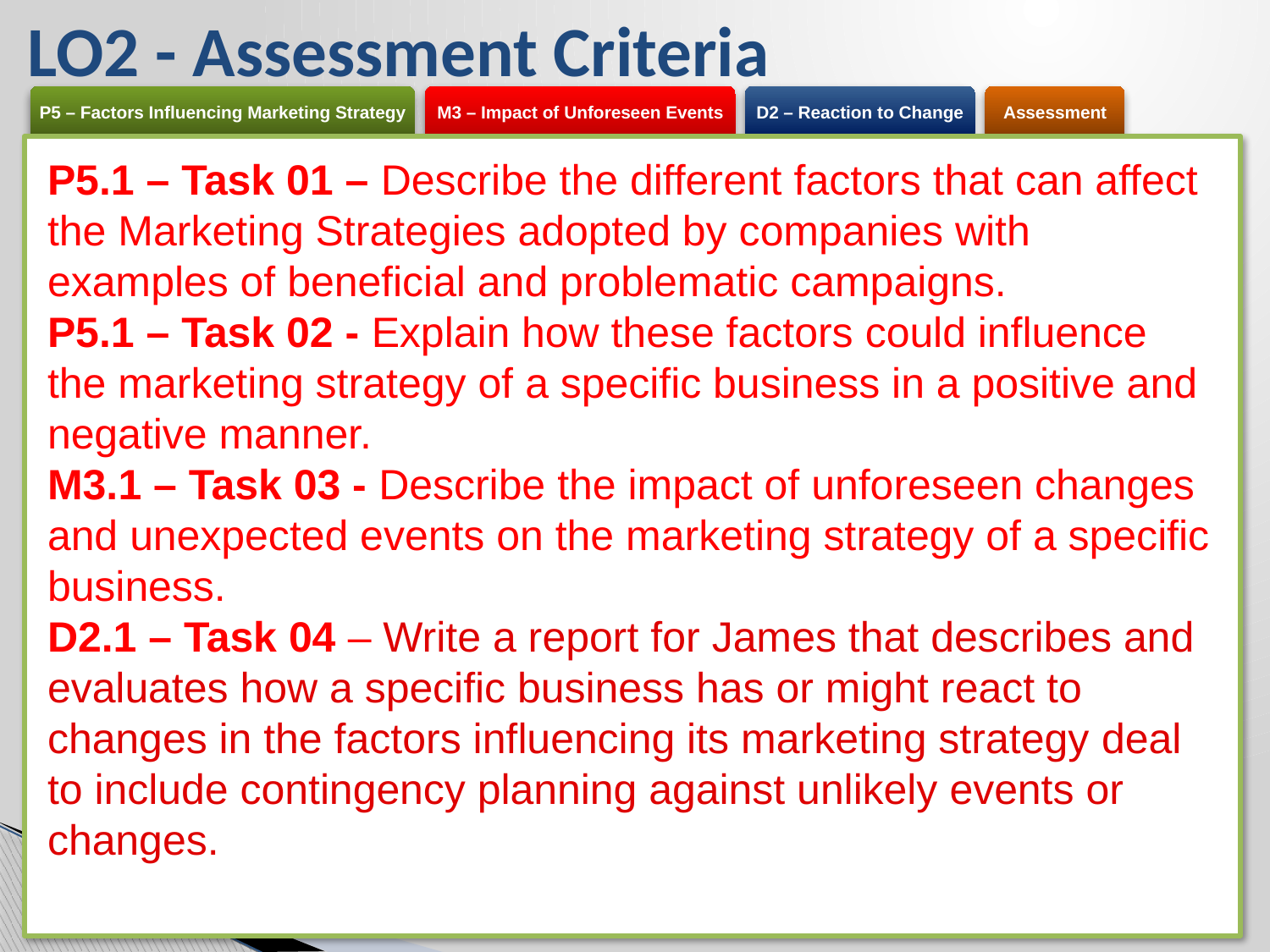

# LO2 - Assessment Criteria
P5.1 – Task 01 – Describe the different factors that can affect the Marketing Strategies adopted by companies with examples of beneficial and problematic campaigns.
P5.1 – Task 02 - Explain how these factors could influence the marketing strategy of a specific business in a positive and negative manner.
M3.1 – Task 03 - Describe the impact of unforeseen changes and unexpected events on the marketing strategy of a specific business.
D2.1 – Task 04 – Write a report for James that describes and evaluates how a specific business has or might react to changes in the factors influencing its marketing strategy deal to include contingency planning against unlikely events or changes.